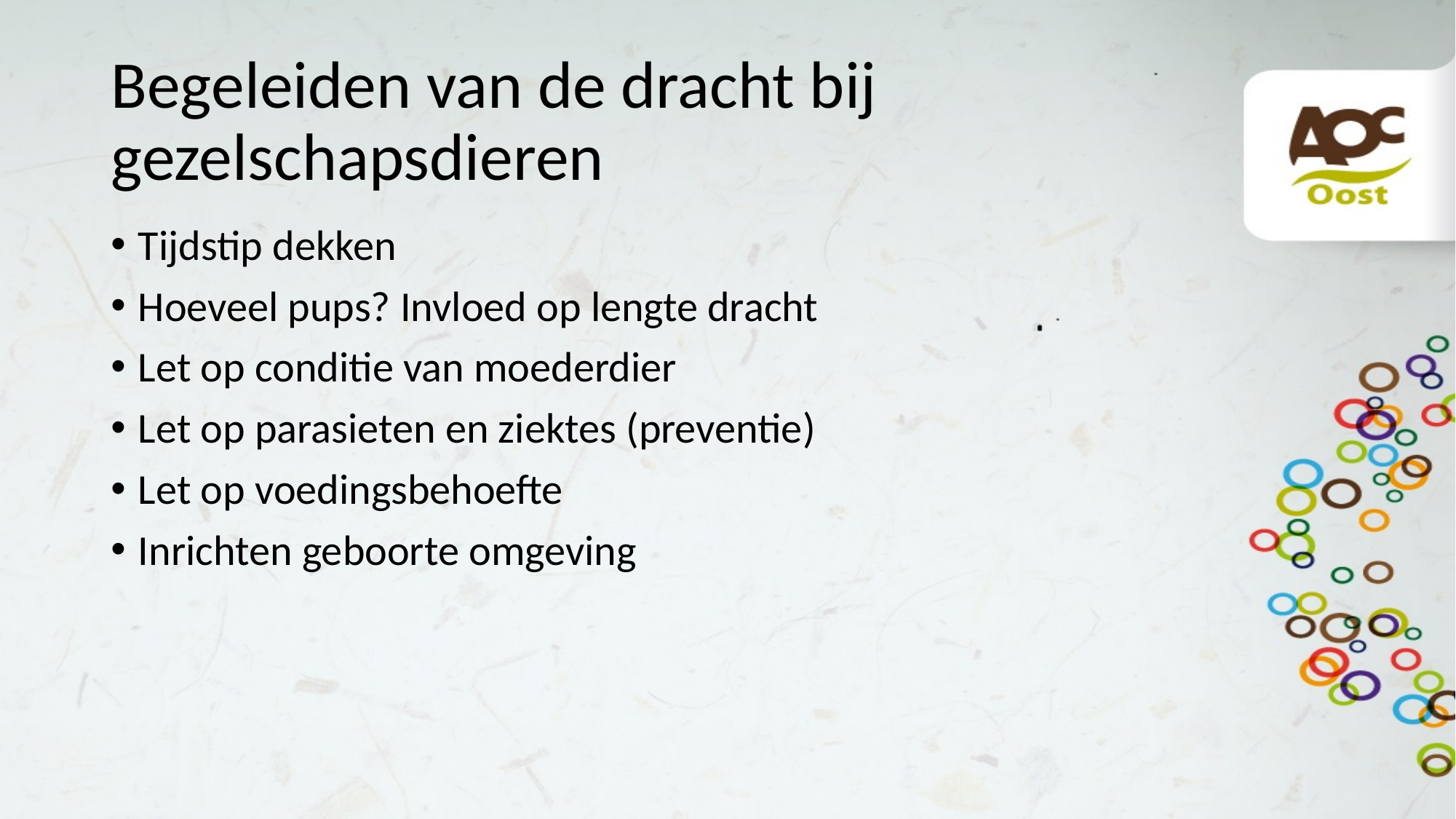

# Begeleiden van de dracht bij gezelschapsdieren
Tijdstip dekken
Hoeveel pups? Invloed op lengte dracht
Let op conditie van moederdier
Let op parasieten en ziektes (preventie)
Let op voedingsbehoefte
Inrichten geboorte omgeving